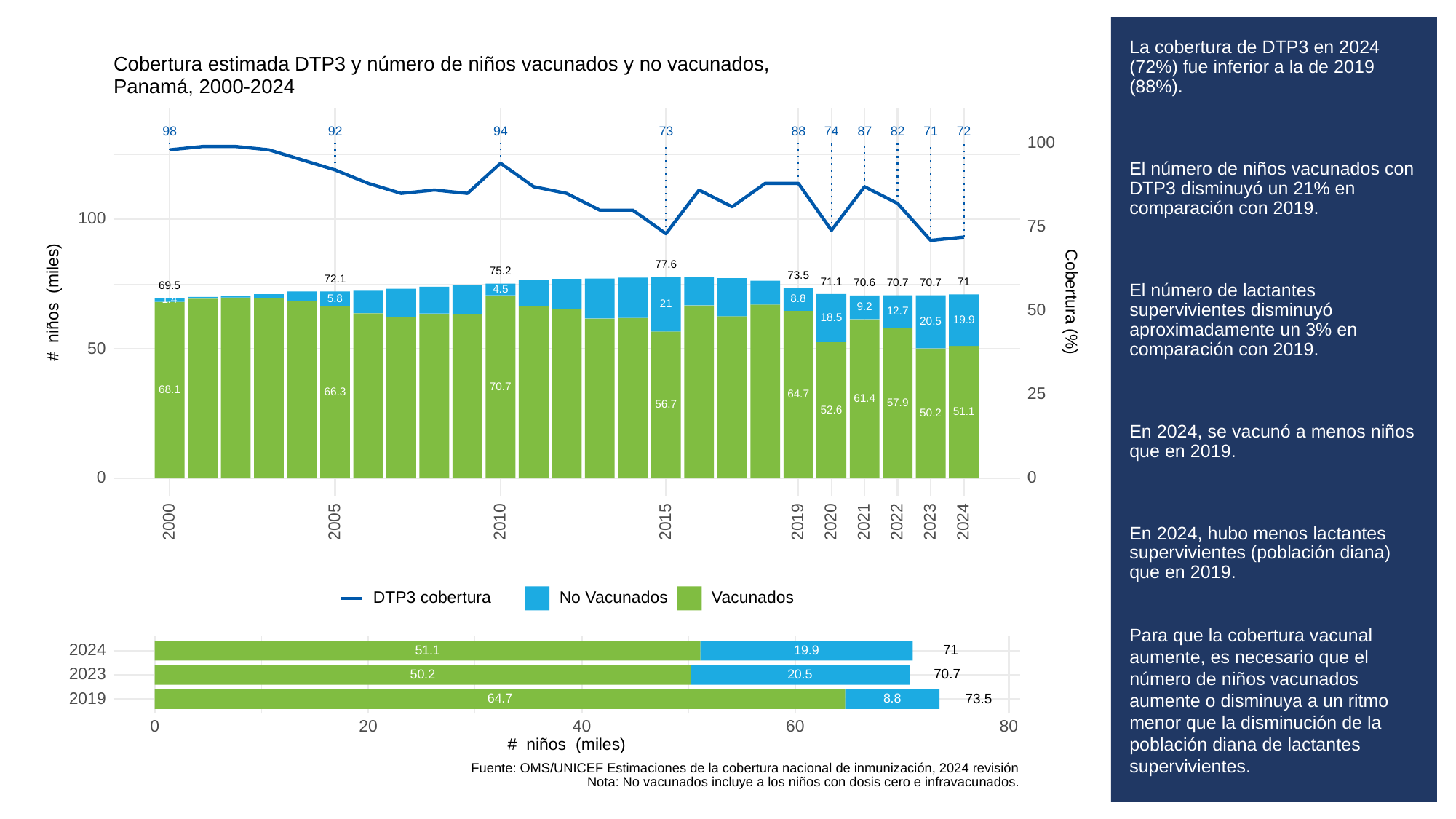

# La cobertura de DTP3 en 2024 (72%) fue inferior a la de 2019 (88%).

El número de niños vacunados con DTP3 disminuyó un 21% en comparación con 2019.

El número de lactantes supervivientes disminuyó aproximadamente un 3% en comparación con 2019.

En 2024, se vacunó a menos niños que en 2019.

En 2024, hubo menos lactantes supervivientes (población diana) que en 2019.

Para que la cobertura vacunal aumente, es necesario que el número de niños vacunados aumente o disminuya a un ritmo menor que la disminución de la población diana de lactantes supervivientes.

Cobertura estimada DTP3 y número de niños vacunados y no vacunados,
Panamá, 2000-2024

73
98
92
94
88
87
82
71
72
74
100

100

75
77.6
75.2
73.5
72.1

71.1

71

70.7
70.7
70.6

69.5

4.5

#  niños  (miles)
Cobertura (%)
5.8
8.8

1.4

21

9.2

50

12.7

18.5

19.9

20.5

50

70.7
68.1
66.3
25
64.7
61.4
57.9
56.7
52.6
51.1
50.2

0
0

2023
2000
2005
2010
2015
2019
2020
2021
2022
2024

DTP3 cobertura
No Vacunados
Vacunados

2024
71
51.1
19.9

2023
70.7
50.2
20.5

2019
73.5
64.7
8.8

0
20
40
60
80
#  niños  (miles)
Fuente: OMS/UNICEF Estimaciones de la cobertura nacional de inmunización, 2024 revisión
Nota: No vacunados incluye a los niños con dosis cero e infravacunados.